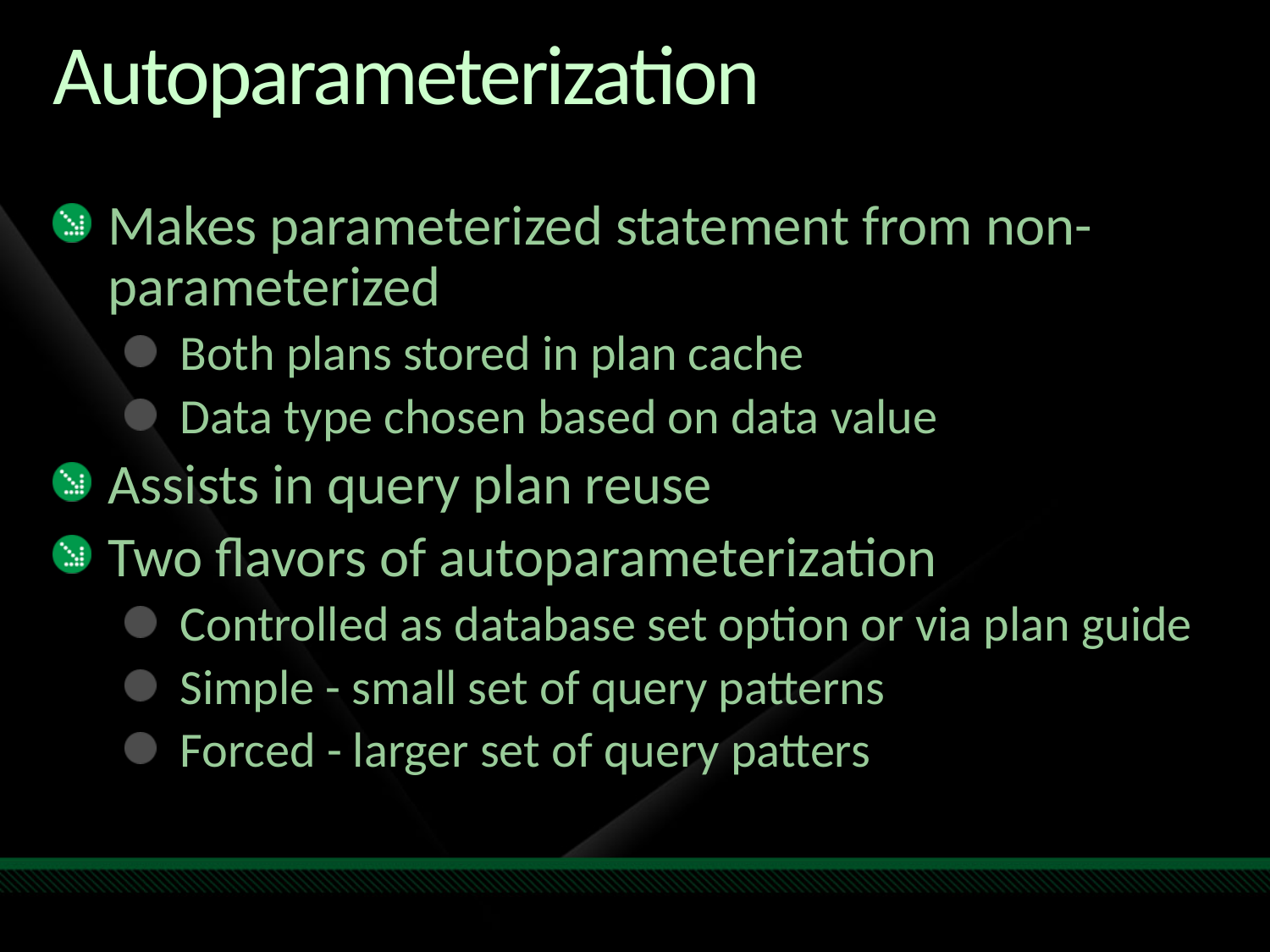

# Autoparameterization
Makes parameterized statement from non-parameterized
Both plans stored in plan cache
Data type chosen based on data value
Assists in query plan reuse
Two flavors of autoparameterization
Controlled as database set option or via plan guide
Simple - small set of query patterns
Forced - larger set of query patters